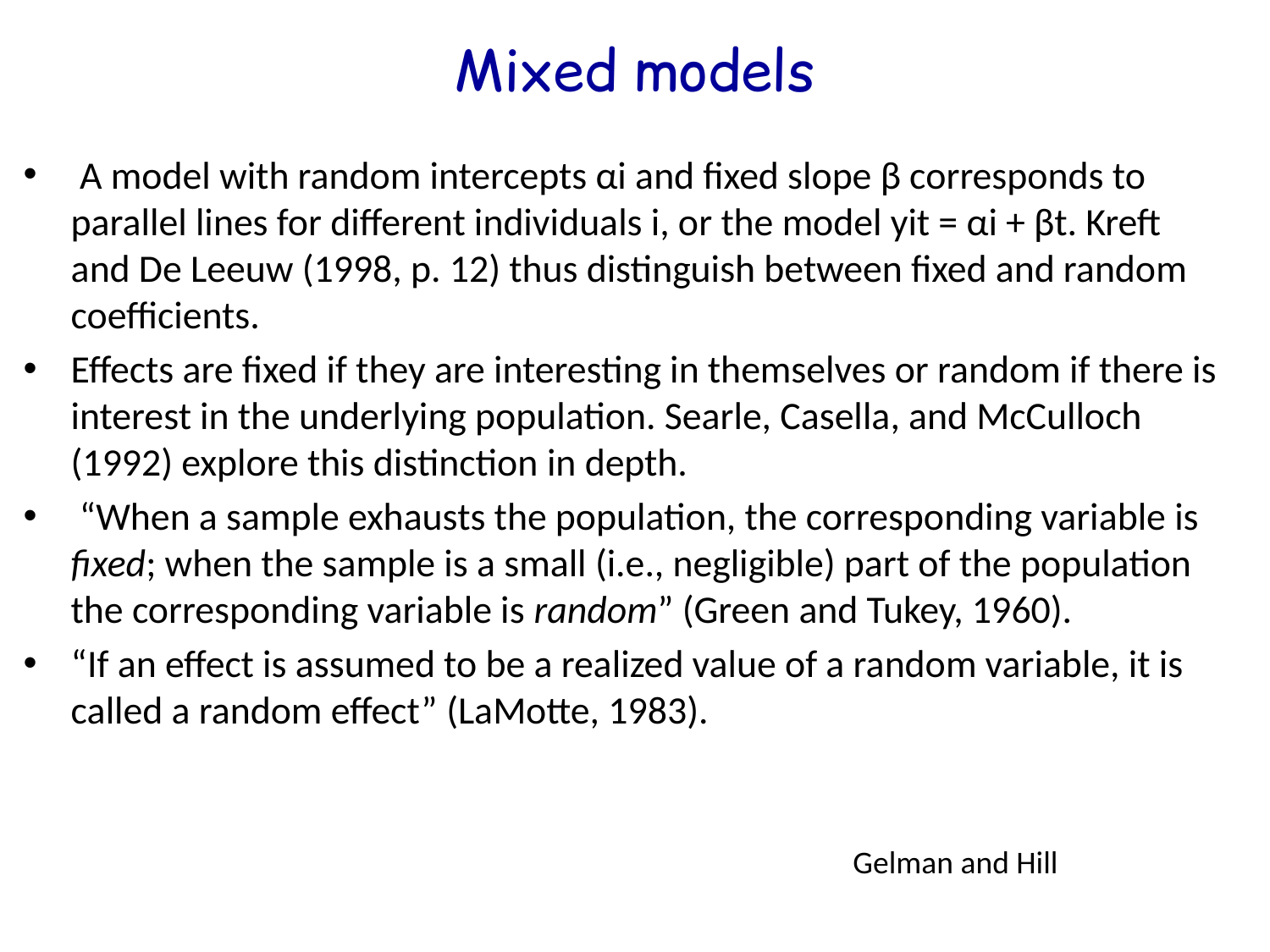

# Mixed models
 A model with random intercepts αi and fixed slope β corresponds to parallel lines for different individuals i, or the model yit = αi + βt. Kreft and De Leeuw (1998, p. 12) thus distinguish between fixed and random coefficients.
Effects are fixed if they are interesting in themselves or random if there is interest in the underlying population. Searle, Casella, and McCulloch (1992) explore this distinction in depth.
 “When a sample exhausts the population, the corresponding variable is fixed; when the sample is a small (i.e., negligible) part of the population the corresponding variable is random” (Green and Tukey, 1960).
“If an effect is assumed to be a realized value of a random variable, it is called a random effect” (LaMotte, 1983).
Gelman and Hill